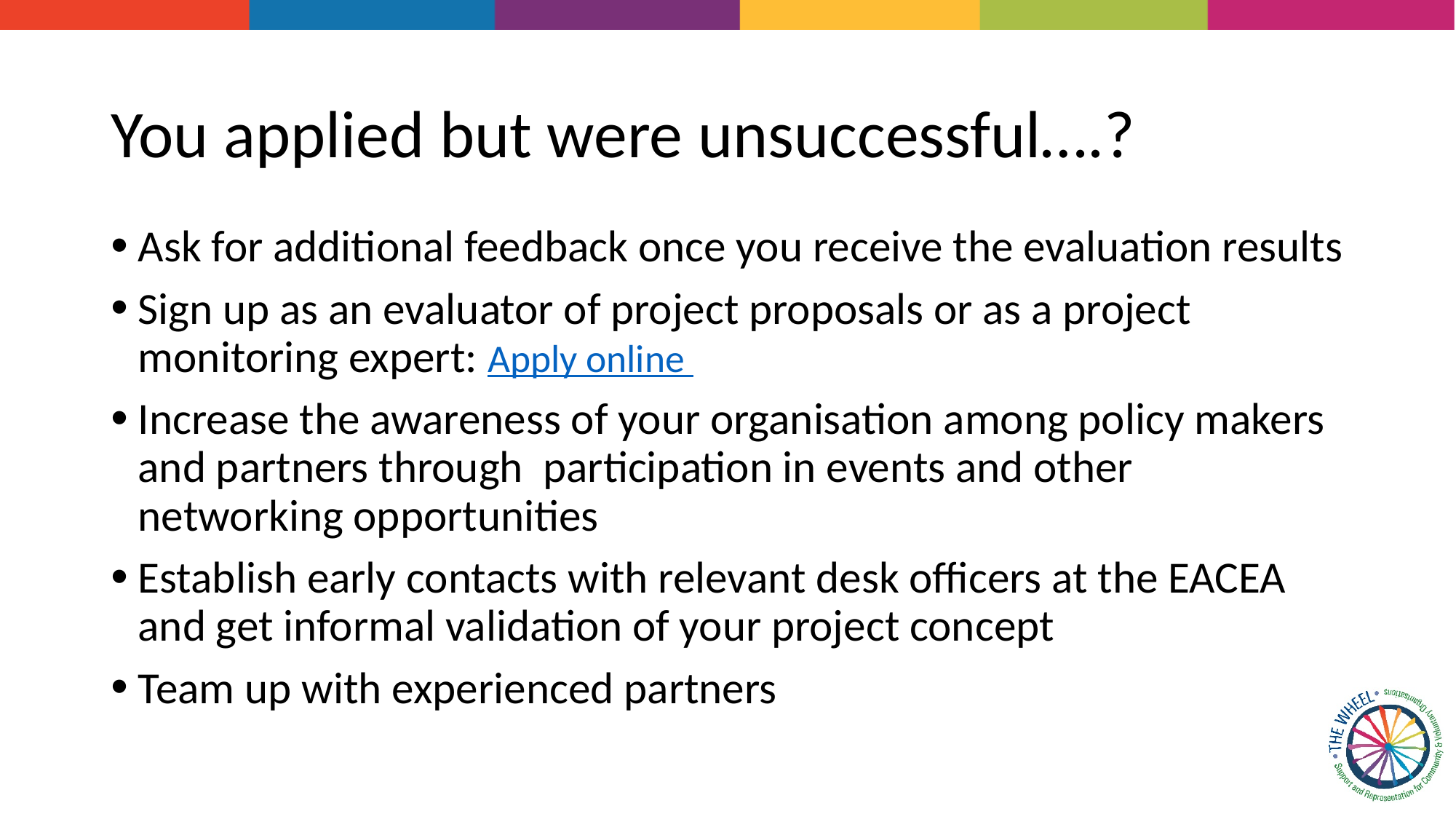

# You applied but were unsuccessful….?
Ask for additional feedback once you receive the evaluation results
Sign up as an evaluator of project proposals or as a project monitoring expert: Apply online
Increase the awareness of your organisation among policy makers and partners through  participation in events and other networking opportunities
Establish early contacts with relevant desk officers at the EACEA and get informal validation of your project concept
Team up with experienced partners